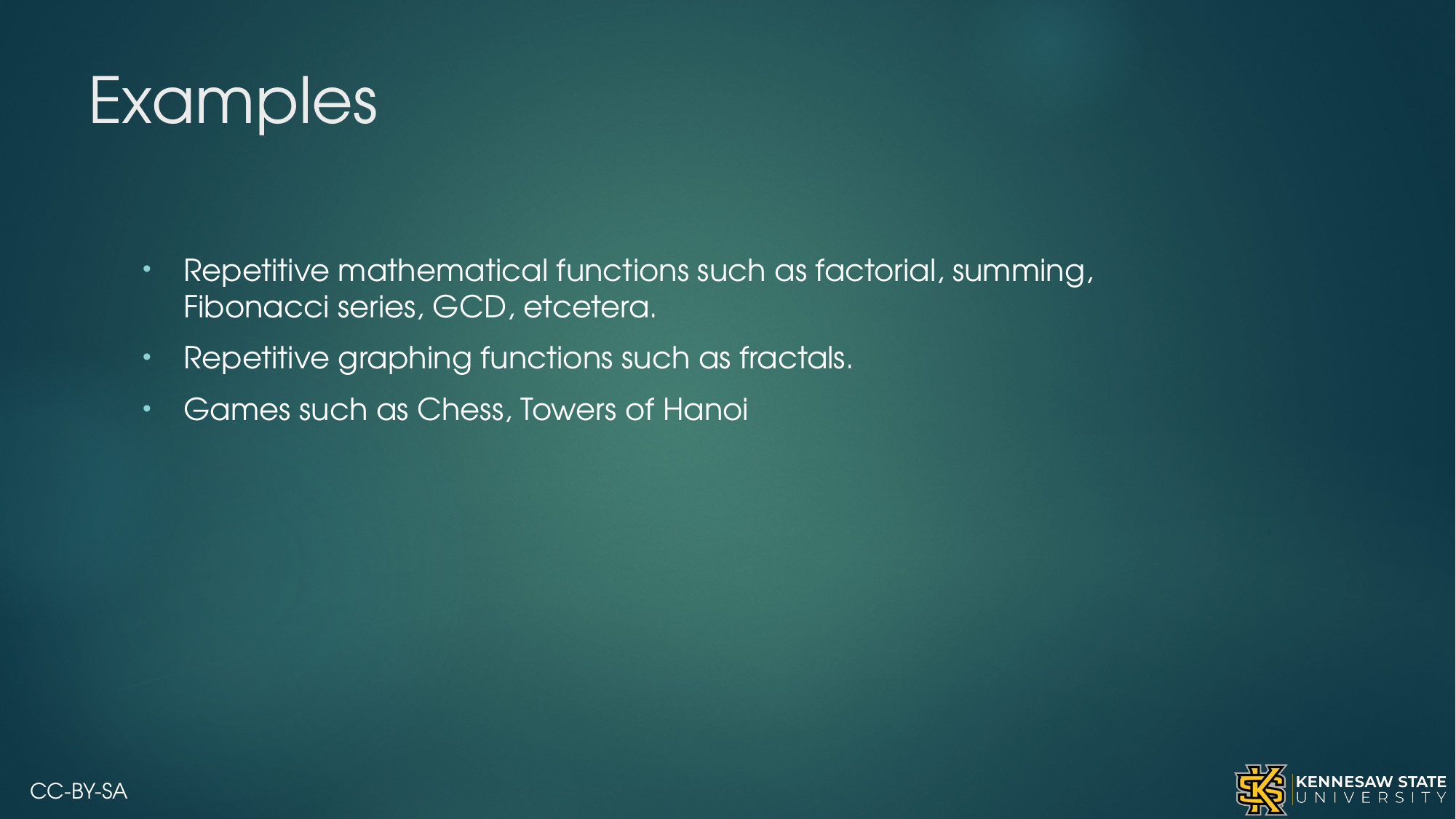

# Examples
Repetitive mathematical functions such as factorial, summing, Fibonacci series, GCD, etcetera.
Repetitive graphing functions such as fractals.
Games such as Chess, Towers of Hanoi